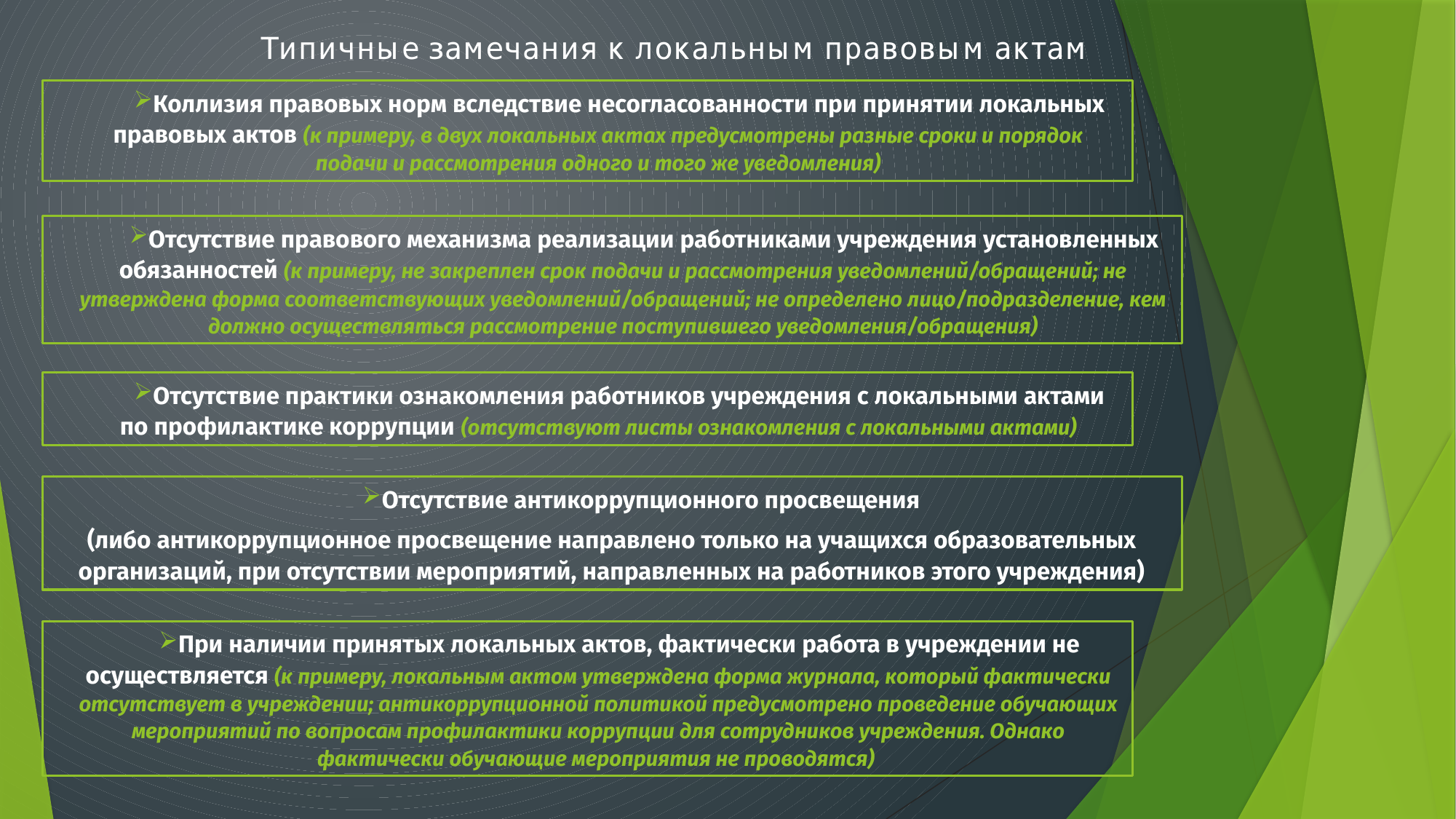

Типичные замечания к локальным правовым актам
Коллизия правовых норм вследствие несогласованности при принятии локальных правовых актов (к примеру, в двух локальных актах предусмотрены разные сроки и порядок подачи и рассмотрения одного и того же уведомления)
Отсутствие правового механизма реализации работниками учреждения установленных обязанностей (к примеру, не закреплен срок подачи и рассмотрения уведомлений/обращений; не утверждена форма соответствующих уведомлений/обращений; не определено лицо/подразделение, кем должно осуществляться рассмотрение поступившего уведомления/обращения)
Отсутствие практики ознакомления работников учреждения с локальными актами по профилактике коррупции (отсутствуют листы ознакомления с локальными актами)
Отсутствие антикоррупционного просвещения
(либо антикоррупционное просвещение направлено только на учащихся образовательных организаций, при отсутствии мероприятий, направленных на работников этого учреждения)
При наличии принятых локальных актов, фактически работа в учреждении не осуществляется (к примеру, локальным актом утверждена форма журнала, который фактически отсутствует в учреждении; антикоррупционной политикой предусмотрено проведение обучающих мероприятий по вопросам профилактики коррупции для сотрудников учреждения. Однако фактически обучающие мероприятия не проводятся)